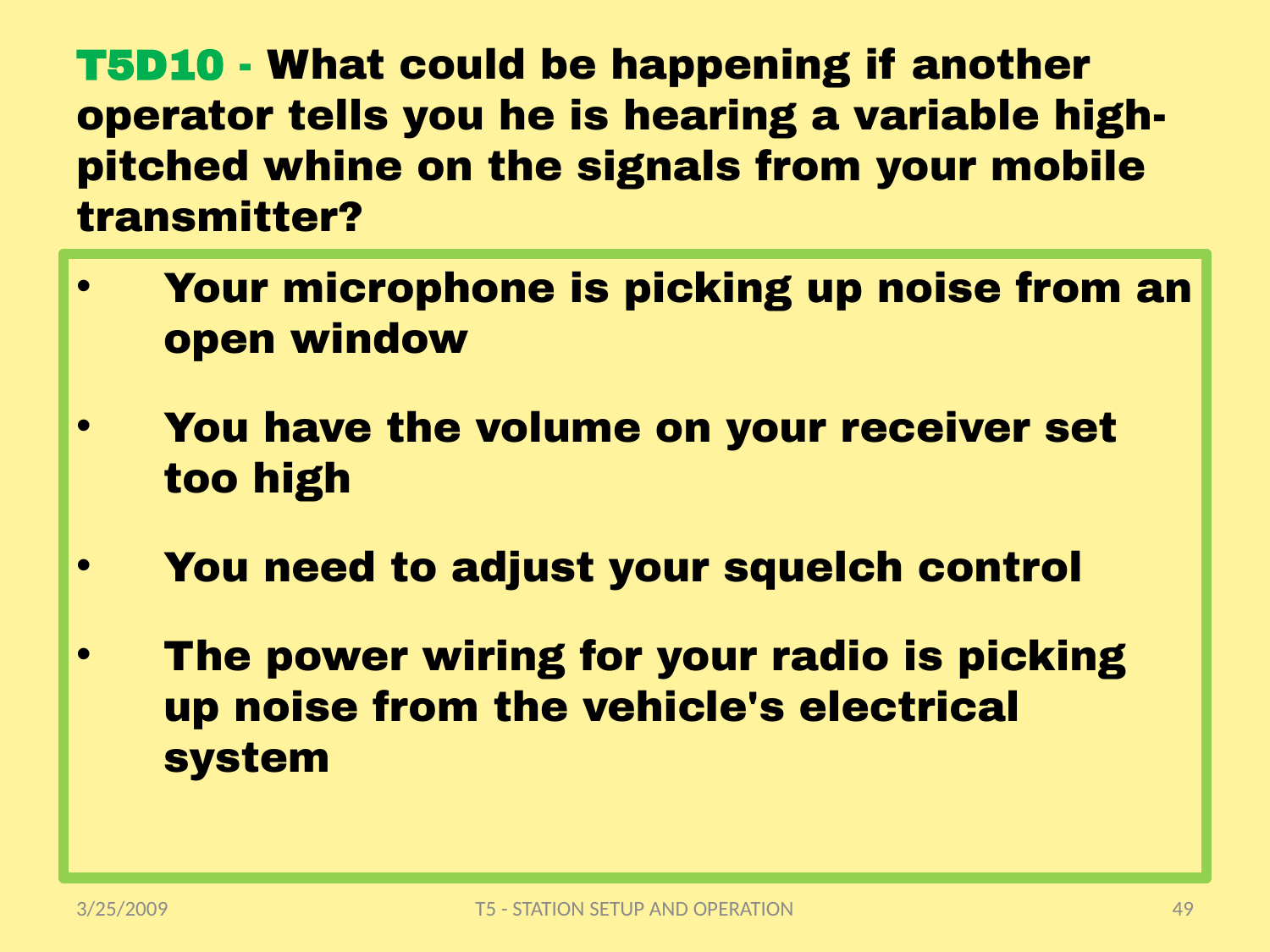

# T5D10 - What could be happening if another operator tells you he is hearing a variable high-pitched whine on the signals from your mobile transmitter?
Your microphone is picking up noise from an open window

You have the volume on your receiver set too high

You need to adjust your squelch control

The power wiring for your radio is picking up noise from the vehicle's electrical system

3/25/2009
T5 - STATION SETUP AND OPERATION
49